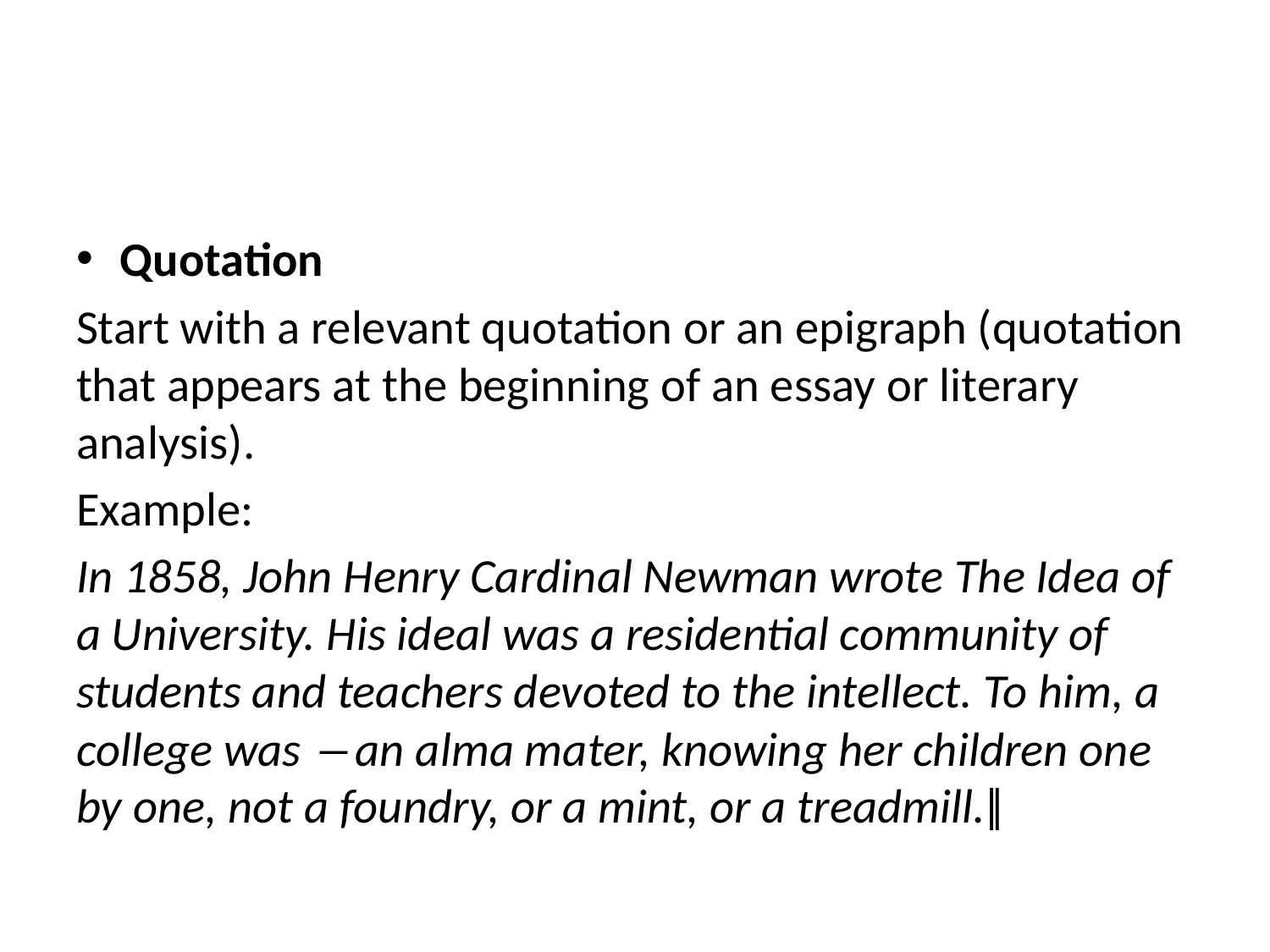

#
Quotation
Start with a relevant quotation or an epigraph (quotation that appears at the beginning of an essay or literary analysis).
Example:
In 1858, John Henry Cardinal Newman wrote The Idea of a University. His ideal was a residential community of students and teachers devoted to the intellect. To him, a college was ―an alma mater, knowing her children one by one, not a foundry, or a mint, or a treadmill.‖